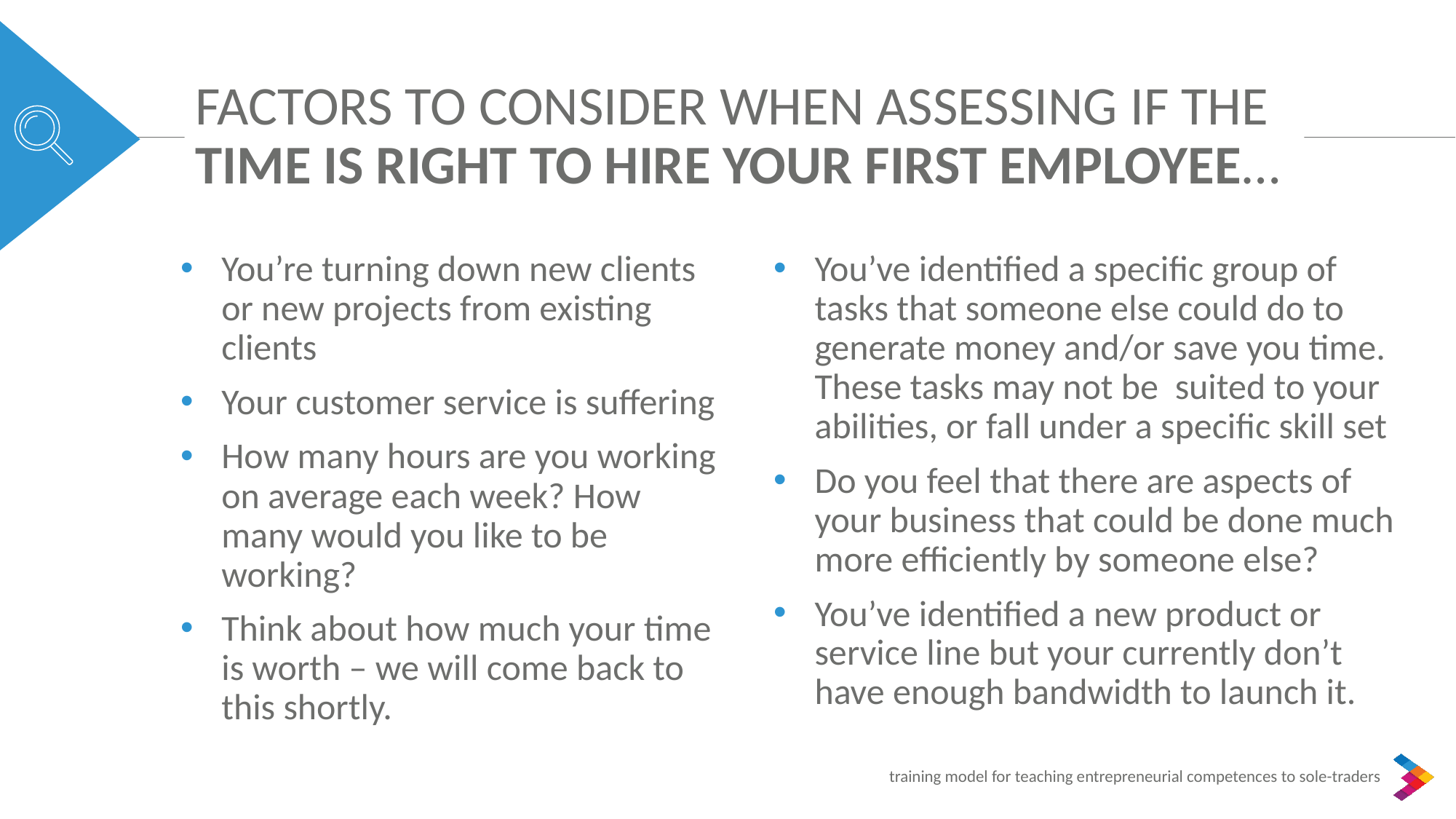

FACTORS TO CONSIDER WHEN ASSESSING IF THE TIME IS RIGHT TO HIRE YOUR FIRST EMPLOYEE…

You’re turning down new clients or new projects from existing clients
Your customer service is suffering
How many hours are you working on average each week? How many would you like to be working?
Think about how much your time is worth – we will come back to this shortly.
You’ve identified a specific group of tasks that someone else could do to generate money and/or save you time.  These tasks may not be  suited to your abilities, or fall under a specific skill set
Do you feel that there are aspects of your business that could be done much more efficiently by someone else?
You’ve identified a new product or service line but your currently don’t have enough bandwidth to launch it.